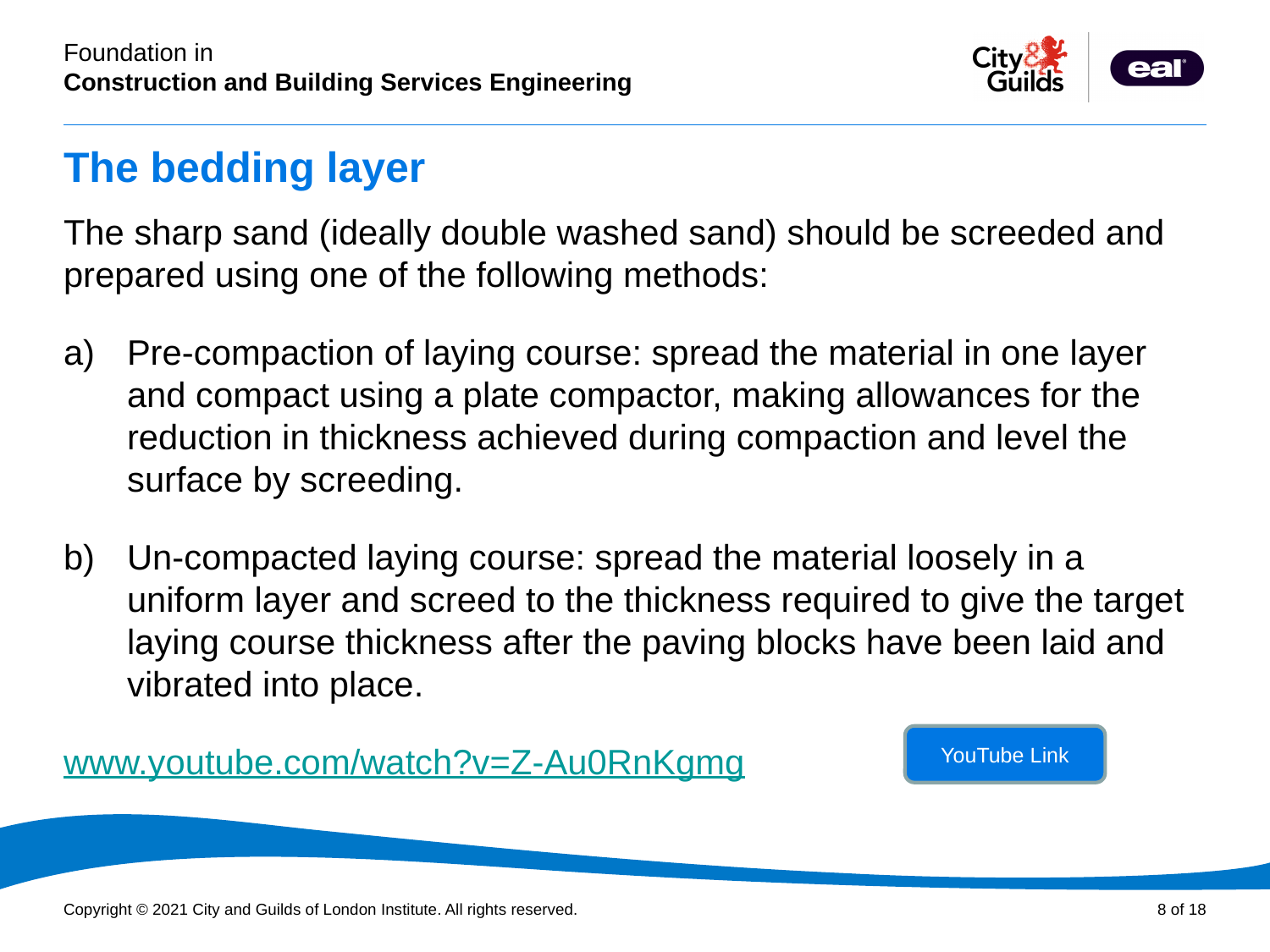

# The bedding layer
The sharp sand (ideally double washed sand) should be screeded and prepared using one of the following methods:
Pre-compaction of laying course: spread the material in one layer and compact using a plate compactor, making allowances for the reduction in thickness achieved during compaction and level the surface by screeding.
Un-compacted laying course: spread the material loosely in a uniform layer and screed to the thickness required to give the target laying course thickness after the paving blocks have been laid and vibrated into place.
www.youtube.com/watch?v=Z-Au0RnKgmg

YouTube Link